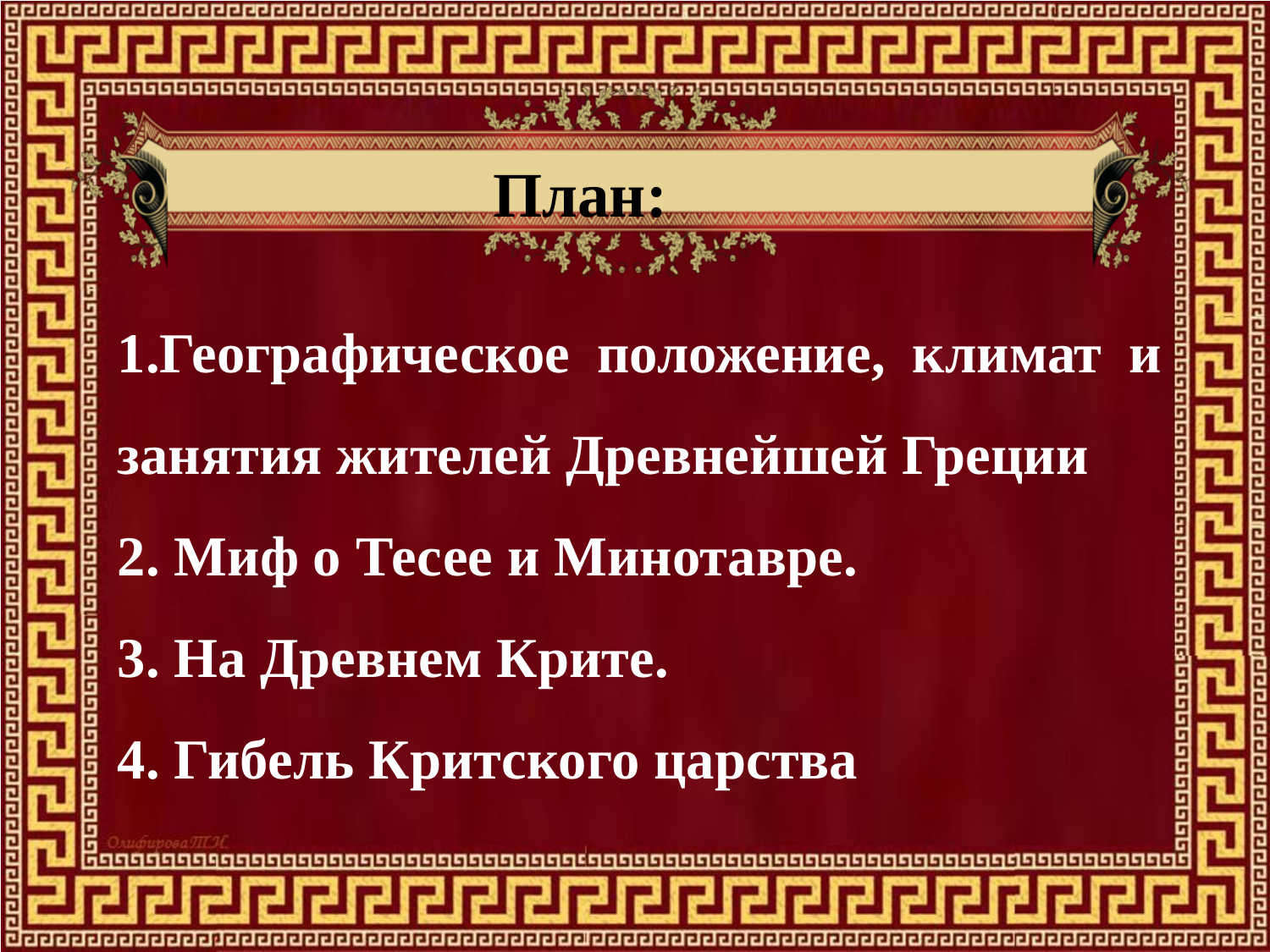

План:
1.Географическое положение, климат и занятия жителей Древнейшей Греции
2. Миф о Тесее и Минотавре.
3. На Древнем Крите.
4. Гибель Критского царства